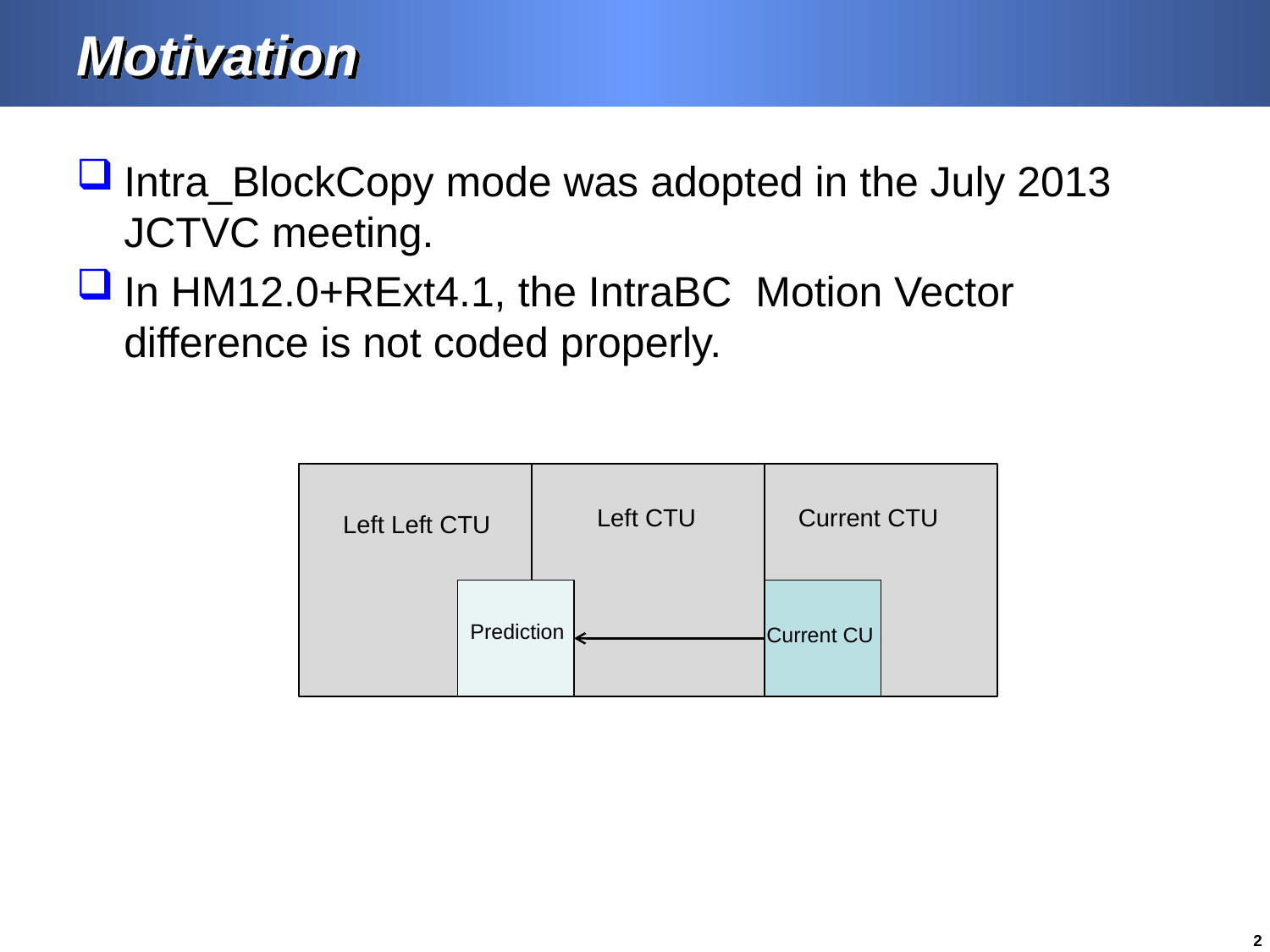

# Motivation

Intra_BlockCopy mode was adopted in the July 2013 JCTVC meeting.
In HM12.0+RExt4.1, the IntraBC  Motion Vector difference is not coded properly.

Current CTU
Left CTU
Left Left CTU

Prediction
Current CU
2